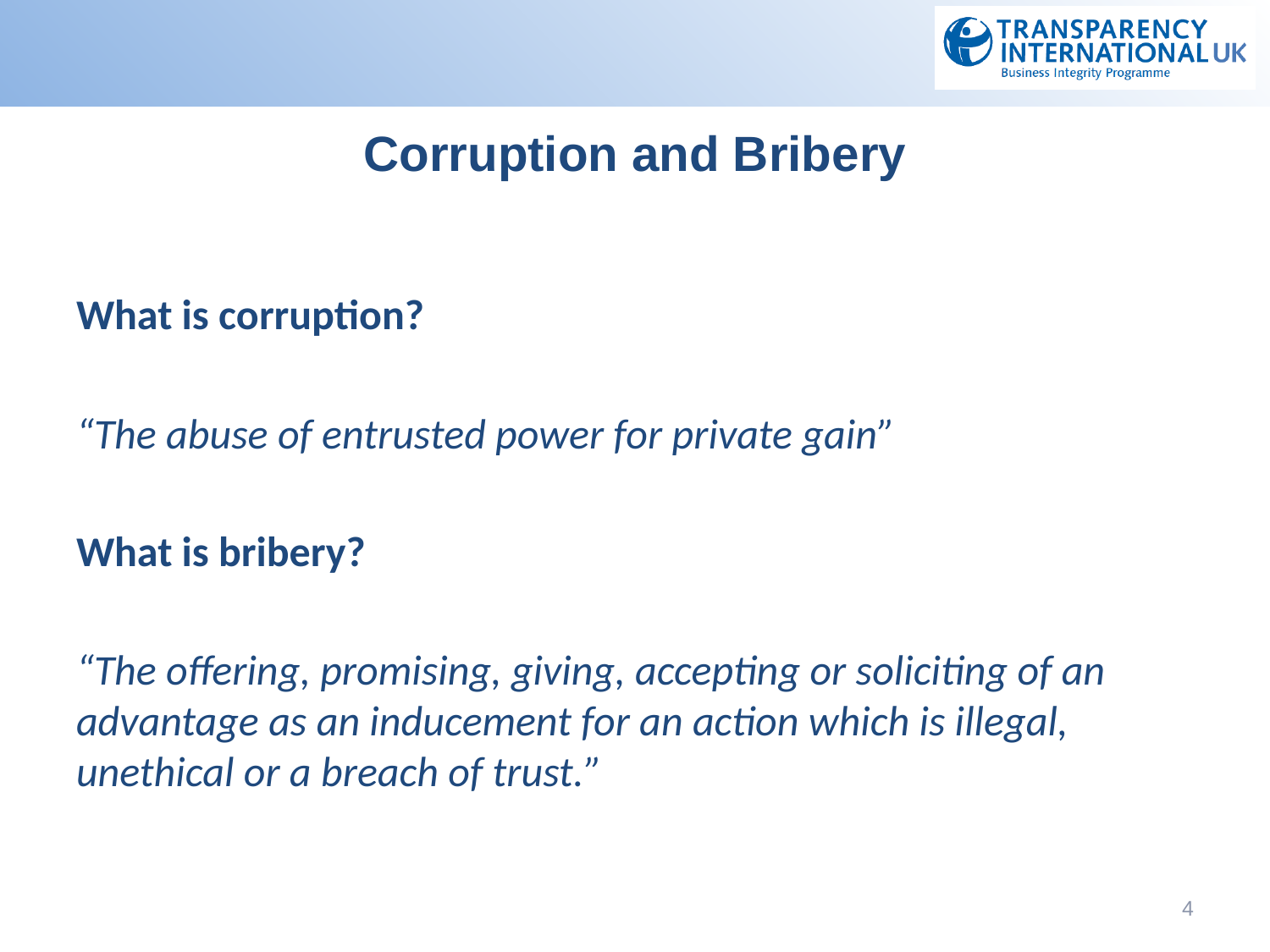

# Corruption and Bribery

What is corruption?

“The abuse of entrusted power for private gain”

What is bribery?

“The offering, promising, giving, accepting or soliciting of an advantage as an inducement for an action which is illegal, unethical or a breach of trust.”

4